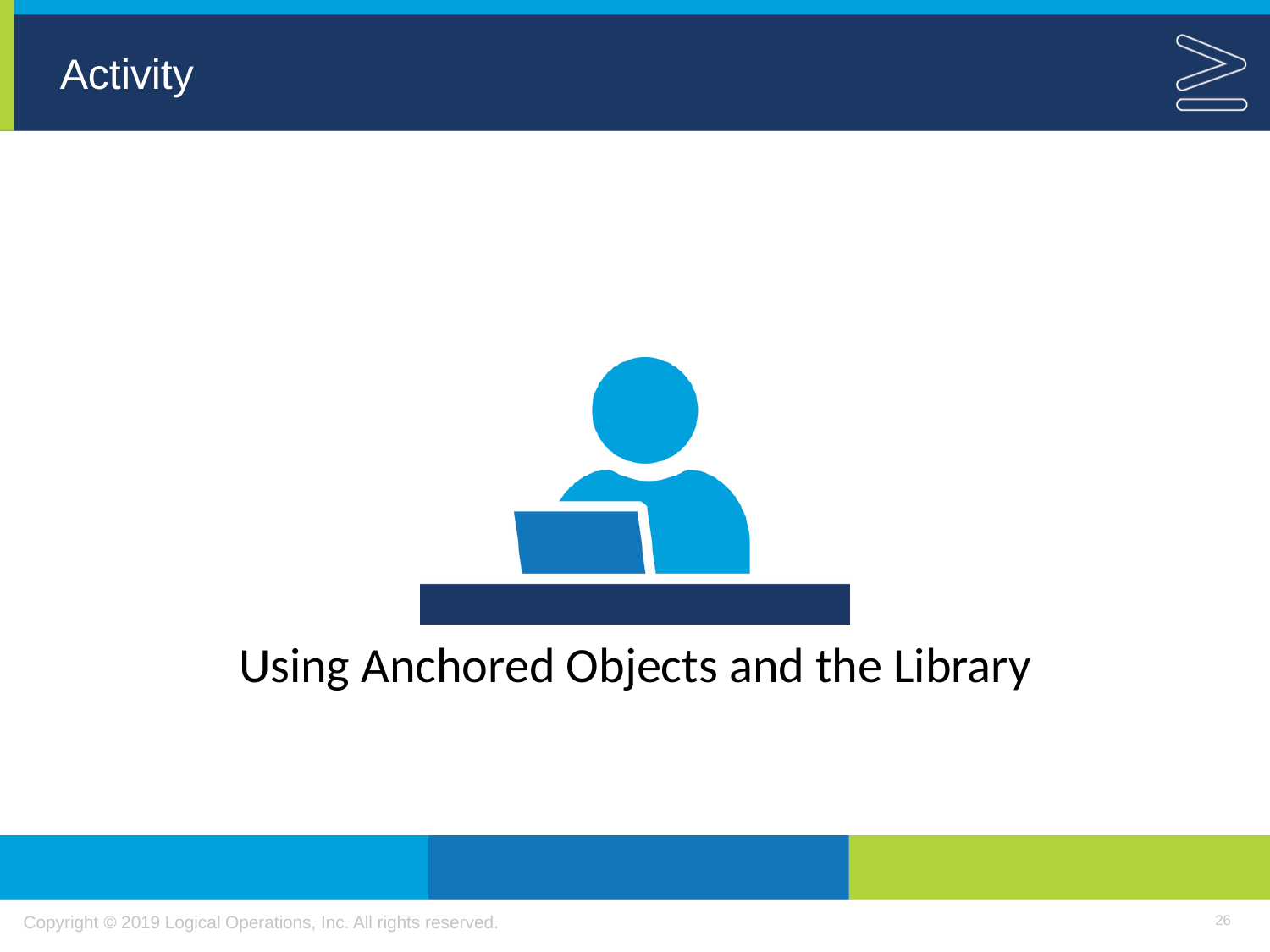

Using Anchored Objects and the Library
26